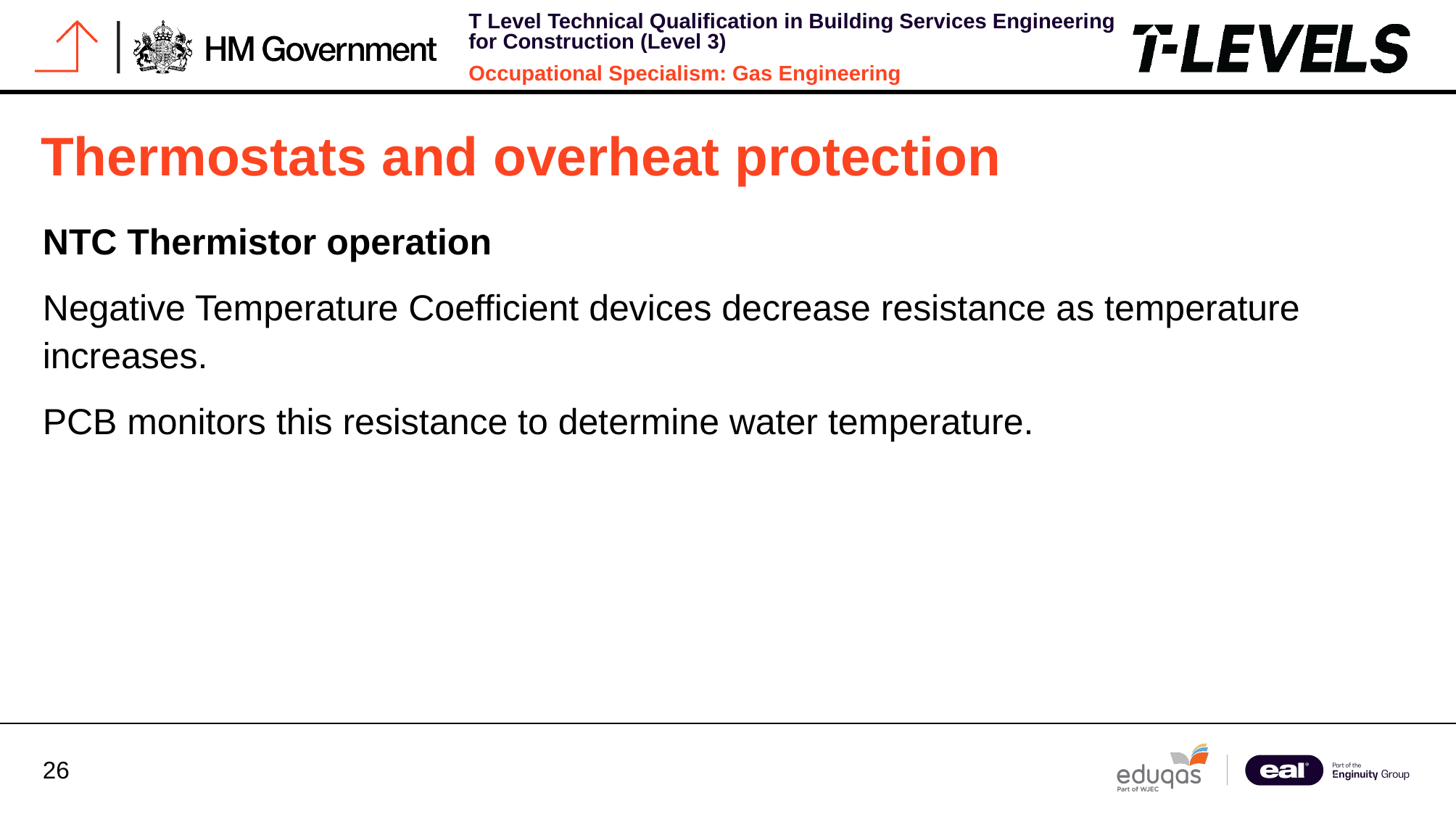

# Thermostats and overheat protection
NTC Thermistor operation
Negative Temperature Coefficient devices decrease resistance as temperature increases.
PCB monitors this resistance to determine water temperature.